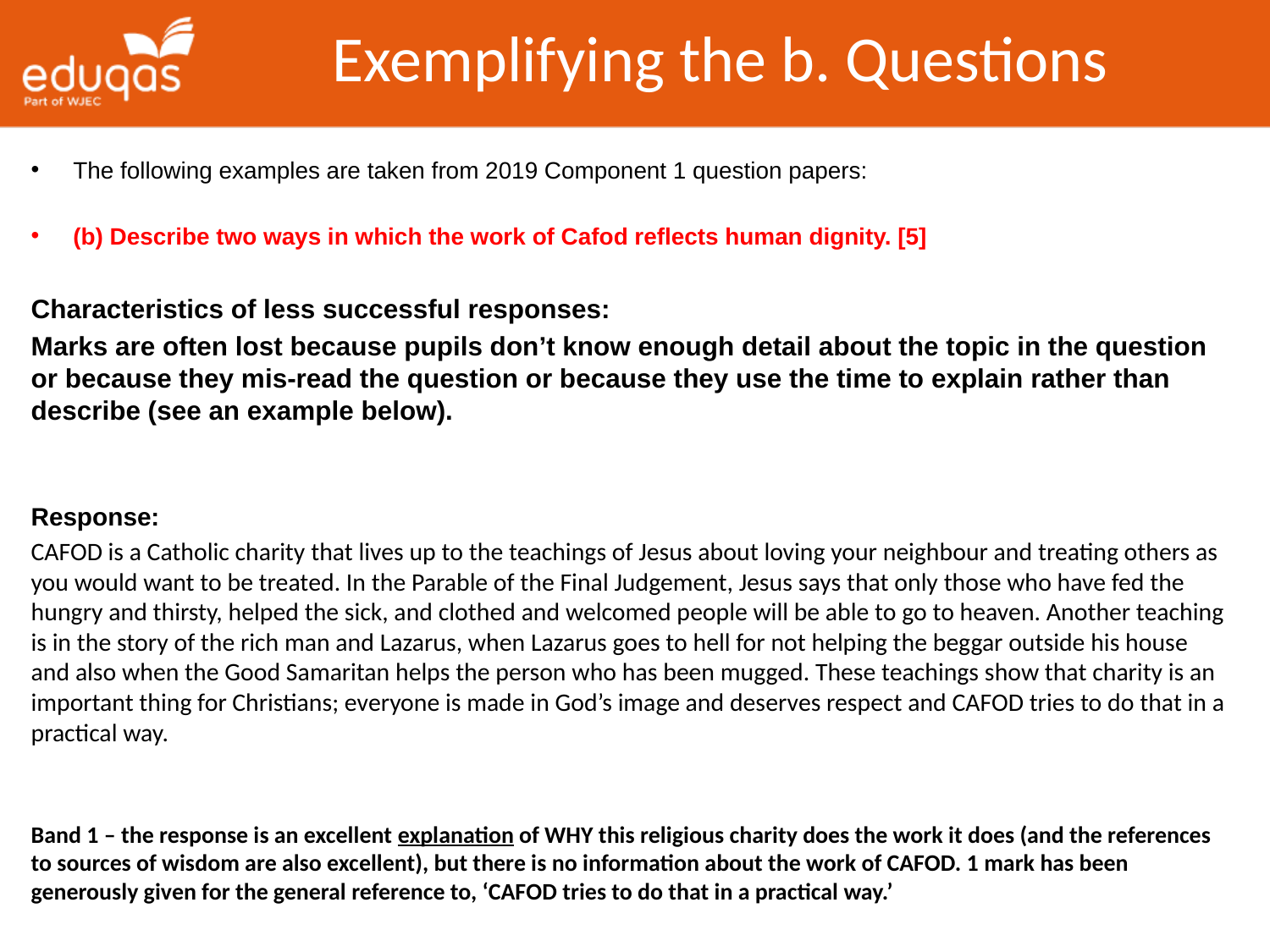

# Exemplifying the b. Questions
The following examples are taken from 2019 Component 1 question papers:

(b) Describe two ways in which the work of Cafod reflects human dignity. [5]

Characteristics of less successful responses:
Marks are often lost because pupils don’t know enough detail about the topic in the question or because they mis-read the question or because they use the time to explain rather than describe (see an example below).

Response:
CAFOD is a Catholic charity that lives up to the teachings of Jesus about loving your neighbour and treating others as you would want to be treated. In the Parable of the Final Judgement, Jesus says that only those who have fed the hungry and thirsty, helped the sick, and clothed and welcomed people will be able to go to heaven. Another teaching is in the story of the rich man and Lazarus, when Lazarus goes to hell for not helping the beggar outside his house and also when the Good Samaritan helps the person who has been mugged. These teachings show that charity is an important thing for Christians; everyone is made in God’s image and deserves respect and CAFOD tries to do that in a practical way.

Band 1 – the response is an excellent explanation of WHY this religious charity does the work it does (and the references to sources of wisdom are also excellent), but there is no information about the work of CAFOD. 1 mark has been generously given for the general reference to, ‘CAFOD tries to do that in a practical way.’